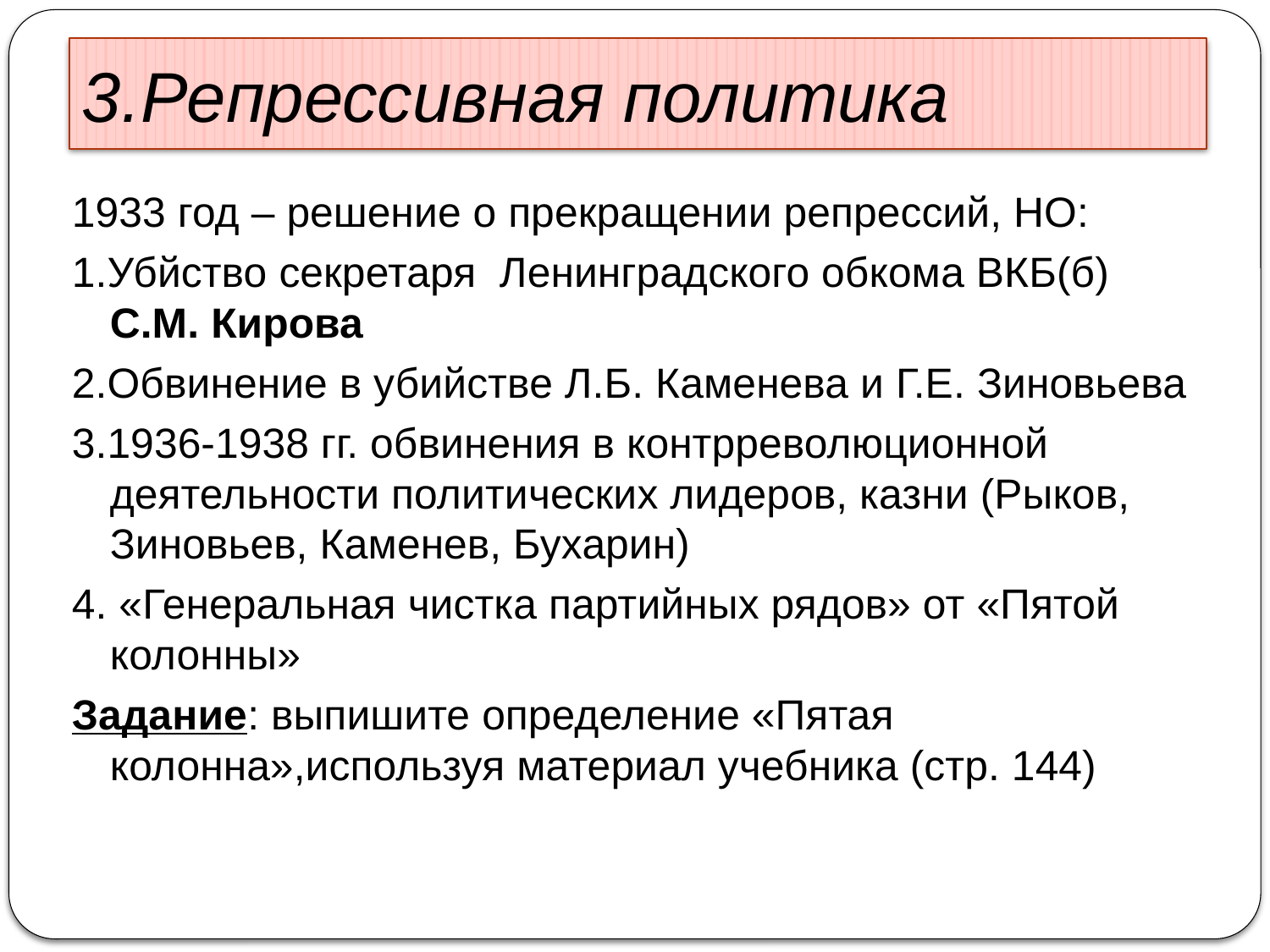

# 3.Репрессивная политика
1933 год – решение о прекращении репрессий, НО:
1.Убйство секретаря  Ленинградского обкома ВКБ(б) С.М. Кирова
2.Обвинение в убийстве Л.Б. Каменева и Г.Е. Зиновьева
3.1936-1938 гг. обвинения в контрреволюционной деятельности политических лидеров, казни (Рыков, Зиновьев, Каменев, Бухарин)
4. «Генеральная чистка партийных рядов» от «Пятой колонны»
Задание: выпишите определение «Пятая колонна»,используя материал учебника (стр. 144)